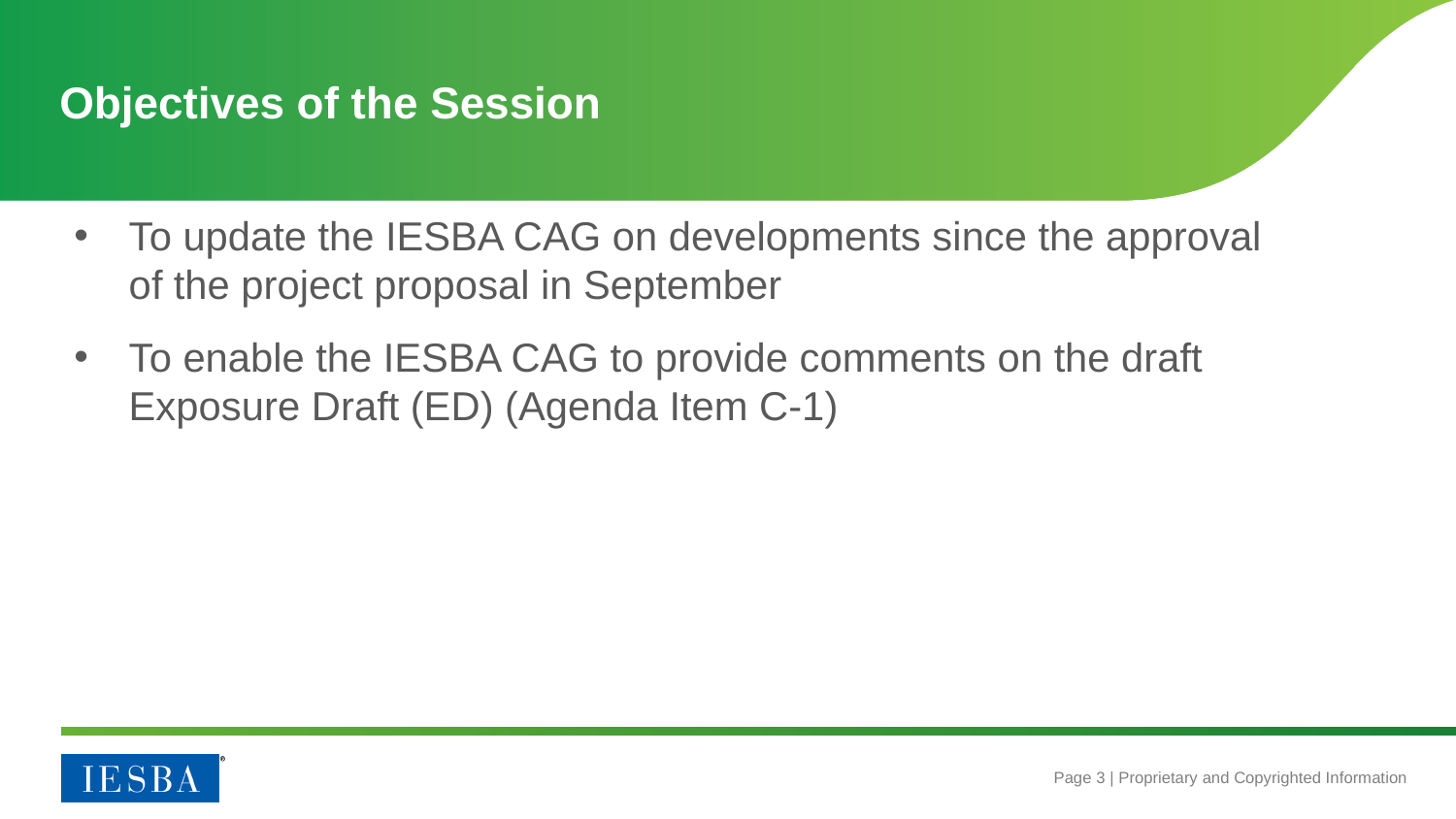

# Objectives of the Session
To update the IESBA CAG on developments since the approval of the project proposal in September
To enable the IESBA CAG to provide comments on the draft Exposure Draft (ED) (Agenda Item C-1)